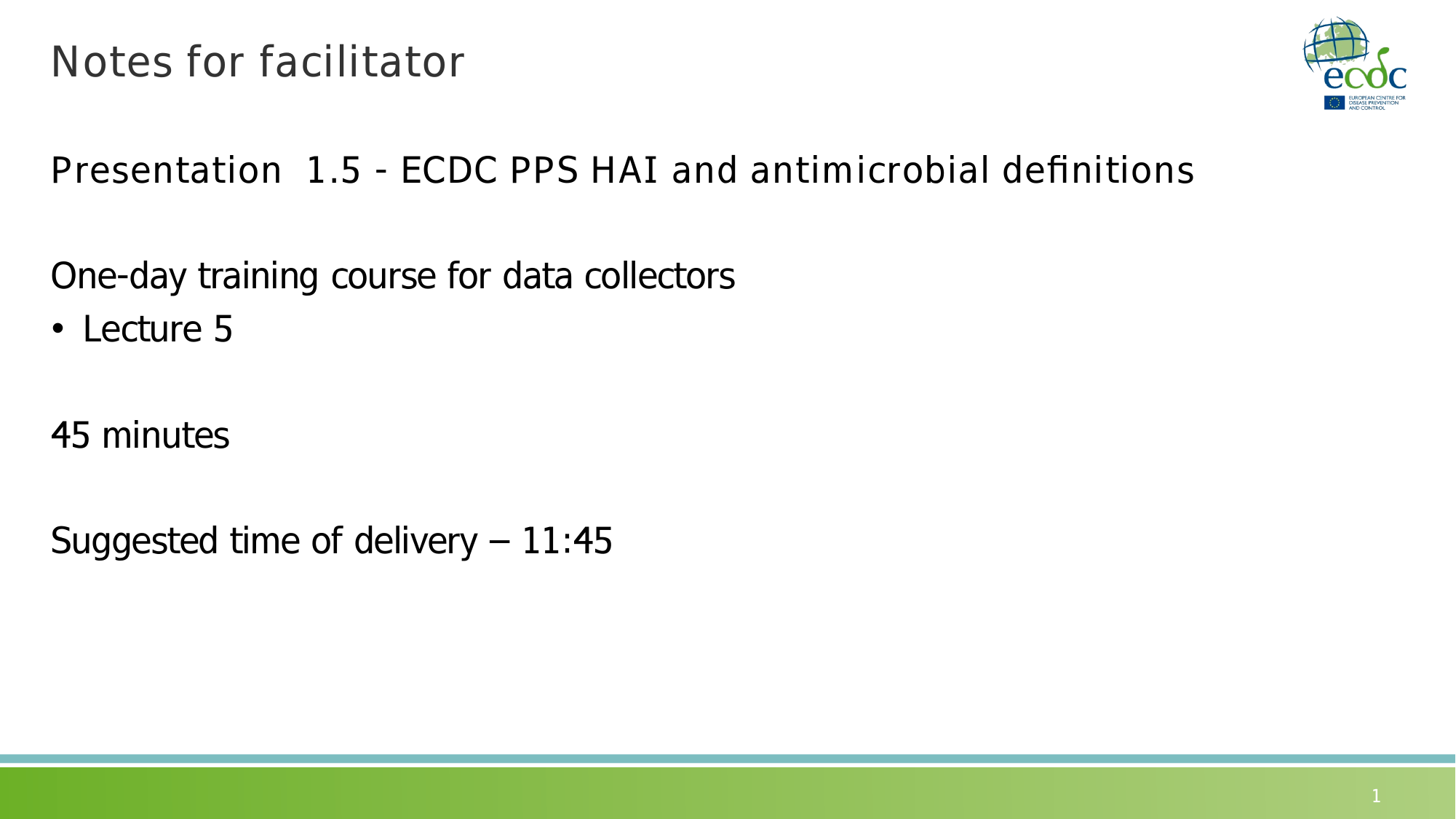

# Notes for facilitator
Presentation  1.5 - ECDC PPS HAI and antimicrobial definitions

One-day training course for data collectors
Lecture 5

45 minutes

Suggested time of delivery – 11:45
1